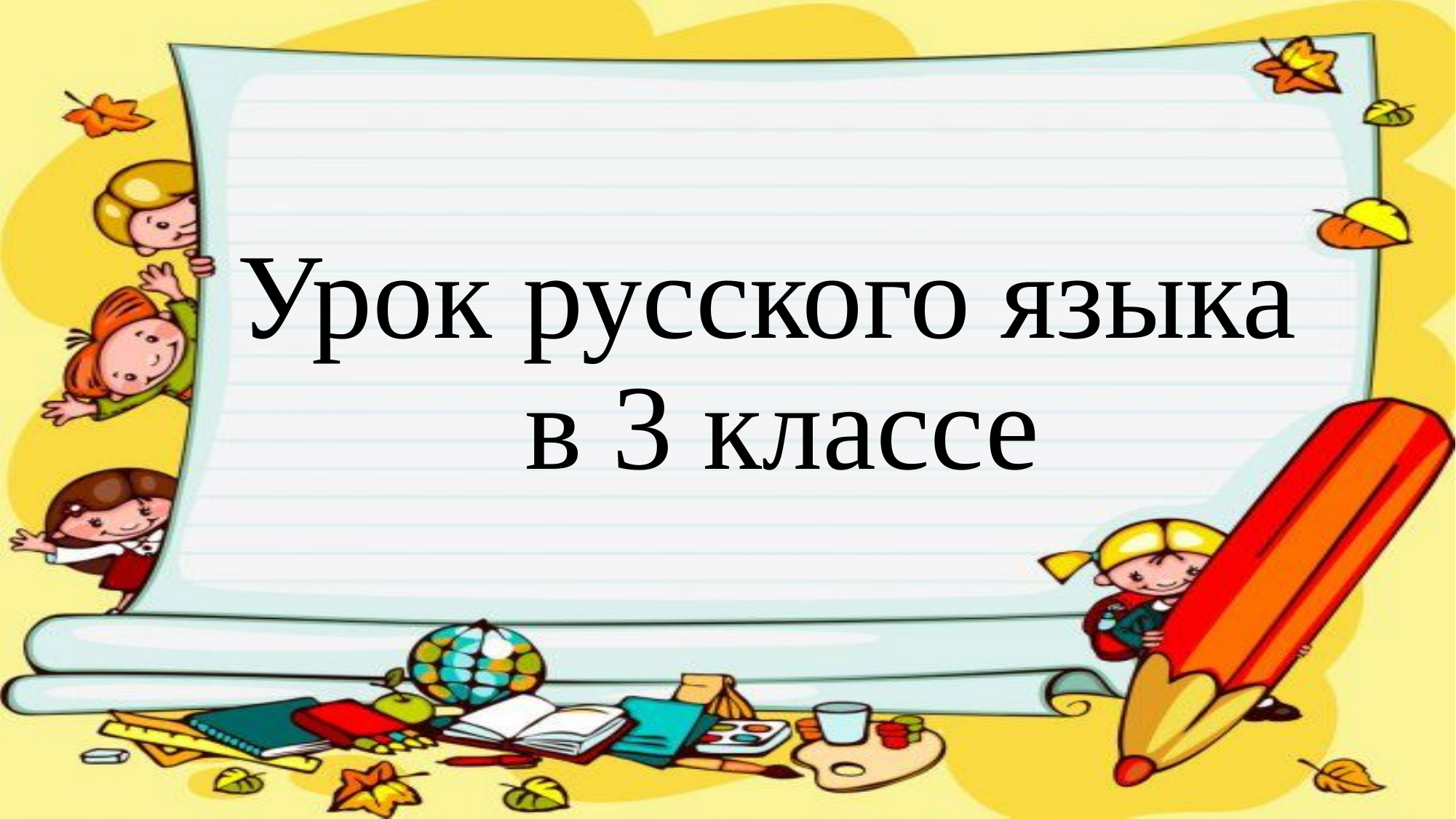

# Урок русского языка в 3 классе